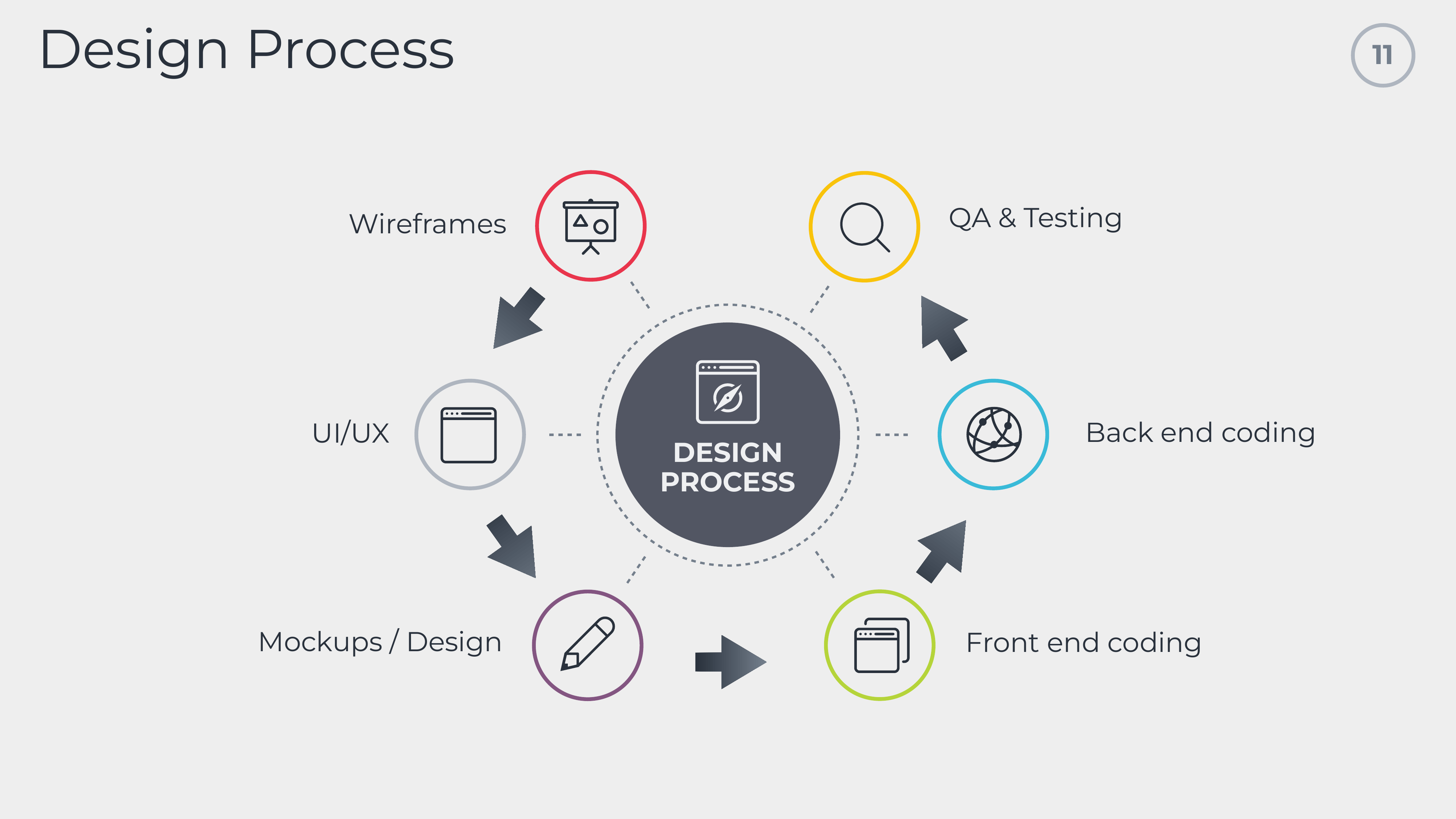

Design Process
11

QA & Testing
Wireframes

Back end coding
UI/UX
Design
Process

Mockups / Design
Front end coding